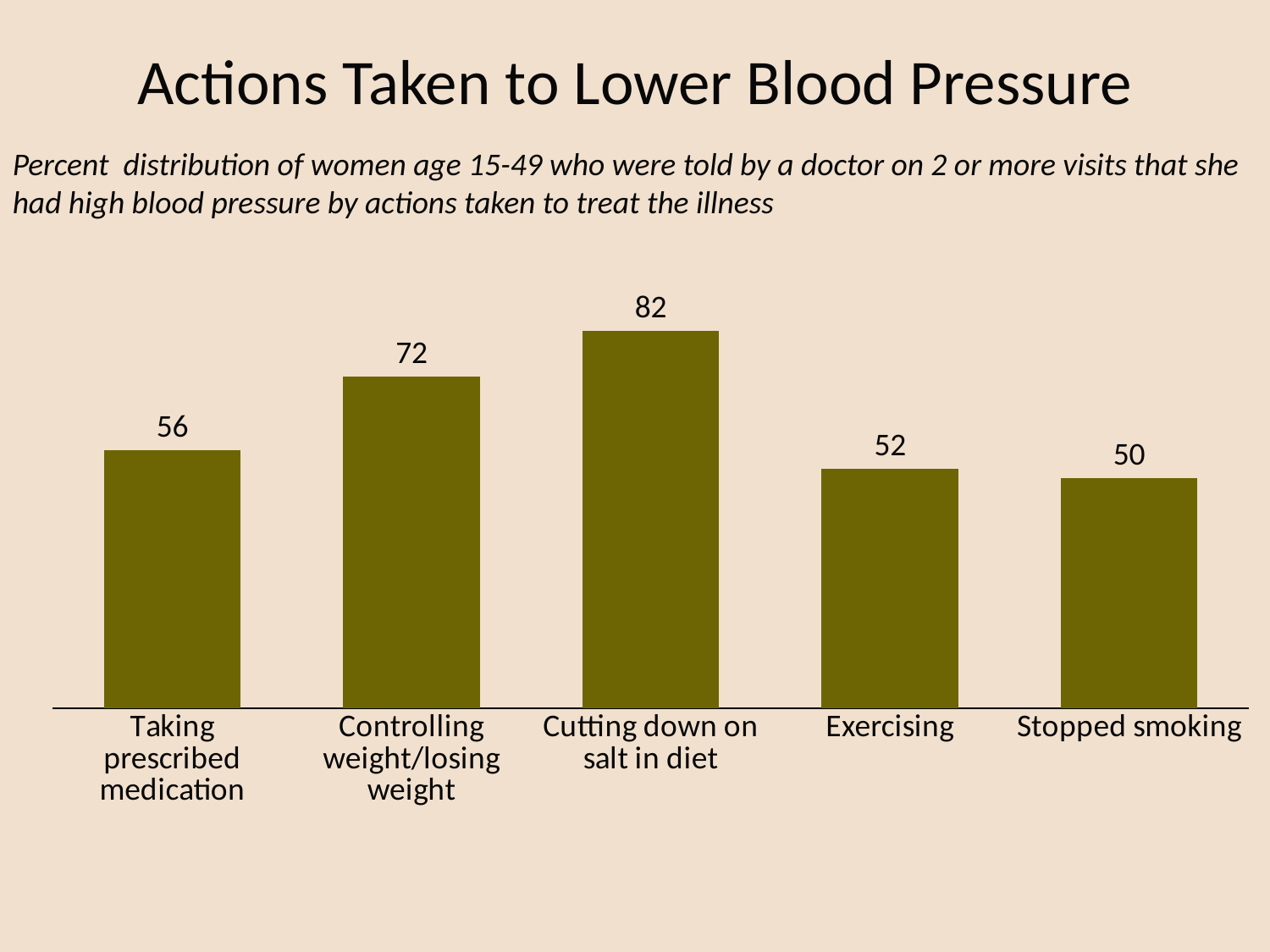

# Actions Taken to Lower Blood Pressure
Percent  distribution of women age 15-49 who were told by a doctor on 2 or more visits that she had high blood pressure by actions taken to treat the illness

### Chart

| Category | Series 1 |
|---|---|
| Taking prescribed medication | 56.0 |
| Controlling weight/losing weight | 72.0 |
| Cutting down on salt in diet | 82.0 |
| Exercising | 52.0 |
| Stopped smoking | 50.0 |